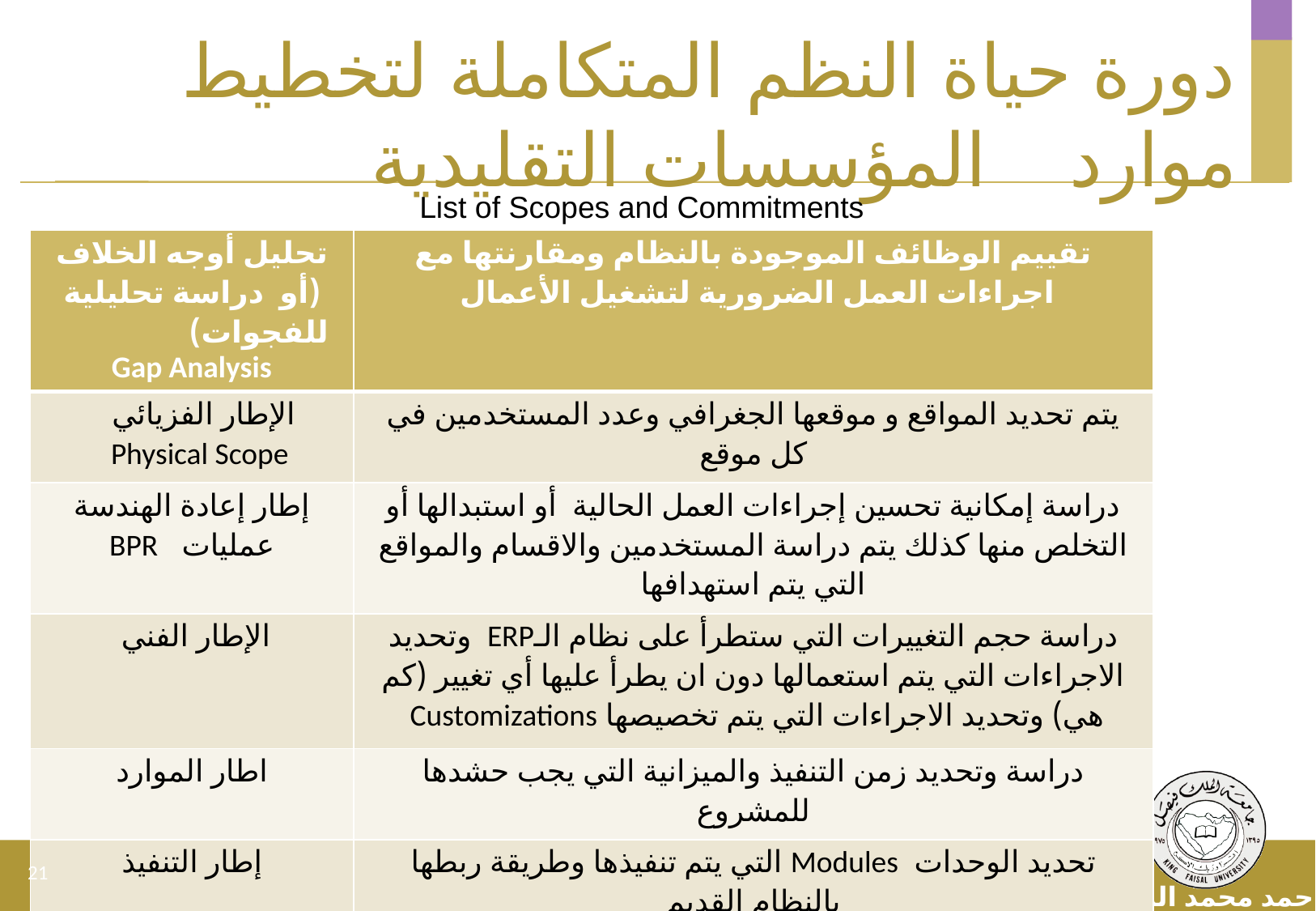

# دورة حياة النظم المتكاملة لتخطيط موارد    المؤسسات التقليدية
List of Scopes and Commitments
| تحليل أوجه الخلاف (أو دراسة تحليلية للفجوات) Gap Analysis | تقييم الوظائف الموجودة بالنظام ومقارنتها مع اجراءات العمل الضرورية لتشغيل الأعمال |
| --- | --- |
| الإطار الفزيائي Physical Scope | يتم تحديد المواقع و موقعها الجغرافي وعدد المستخدمين في كل موقع |
| إطار إعادة الهندسة عمليات BPR | دراسة إمكانية تحسين إجراءات العمل الحالية أو استبدالها أو التخلص منها كذلك يتم دراسة المستخدمين والاقسام والمواقع التي يتم استهدافها |
| الإطار الفني | دراسة حجم التغييرات التي ستطرأ على نظام الـERP وتحديد الاجراءات التي يتم استعمالها دون ان يطرأ عليها أي تغيير (كم هي) وتحديد الاجراءات التي يتم تخصيصها Customizations |
| اطار الموارد | دراسة وتحديد زمن التنفيذ والميزانية التي يجب حشدها للمشروع |
| إطار التنفيذ | تحديد الوحدات Modules التي يتم تنفيذها وطريقة ربطها بالنظام القديم |
21